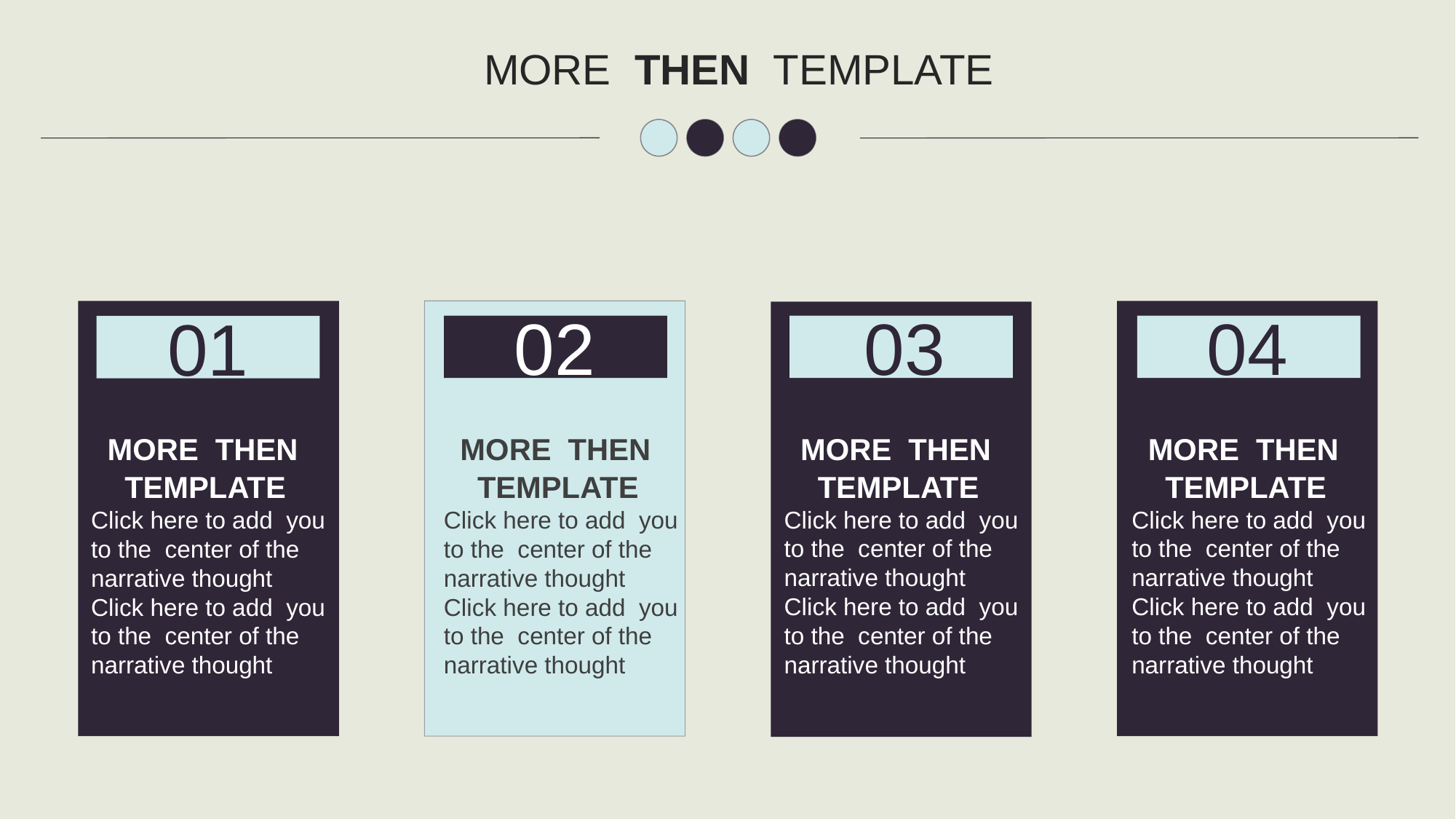

MORE  THEN  TEMPLATE

03
04
02
01

  MORE  THEN
    TEMPLATE
Click here to add  you
to the  center of the
narrative thought
Click here to add  you
to the  center of the
narrative thought

  MORE  THEN
    TEMPLATE
Click here to add  you
to the  center of the
narrative thought
Click here to add  you
to the  center of the
narrative thought

  MORE  THEN
    TEMPLATE
Click here to add  you
to the  center of the
narrative thought
Click here to add  you
to the  center of the
narrative thought

  MORE  THEN
    TEMPLATE
Click here to add  you
to the  center of the
narrative thought
Click here to add  you
to the  center of the
narrative thought